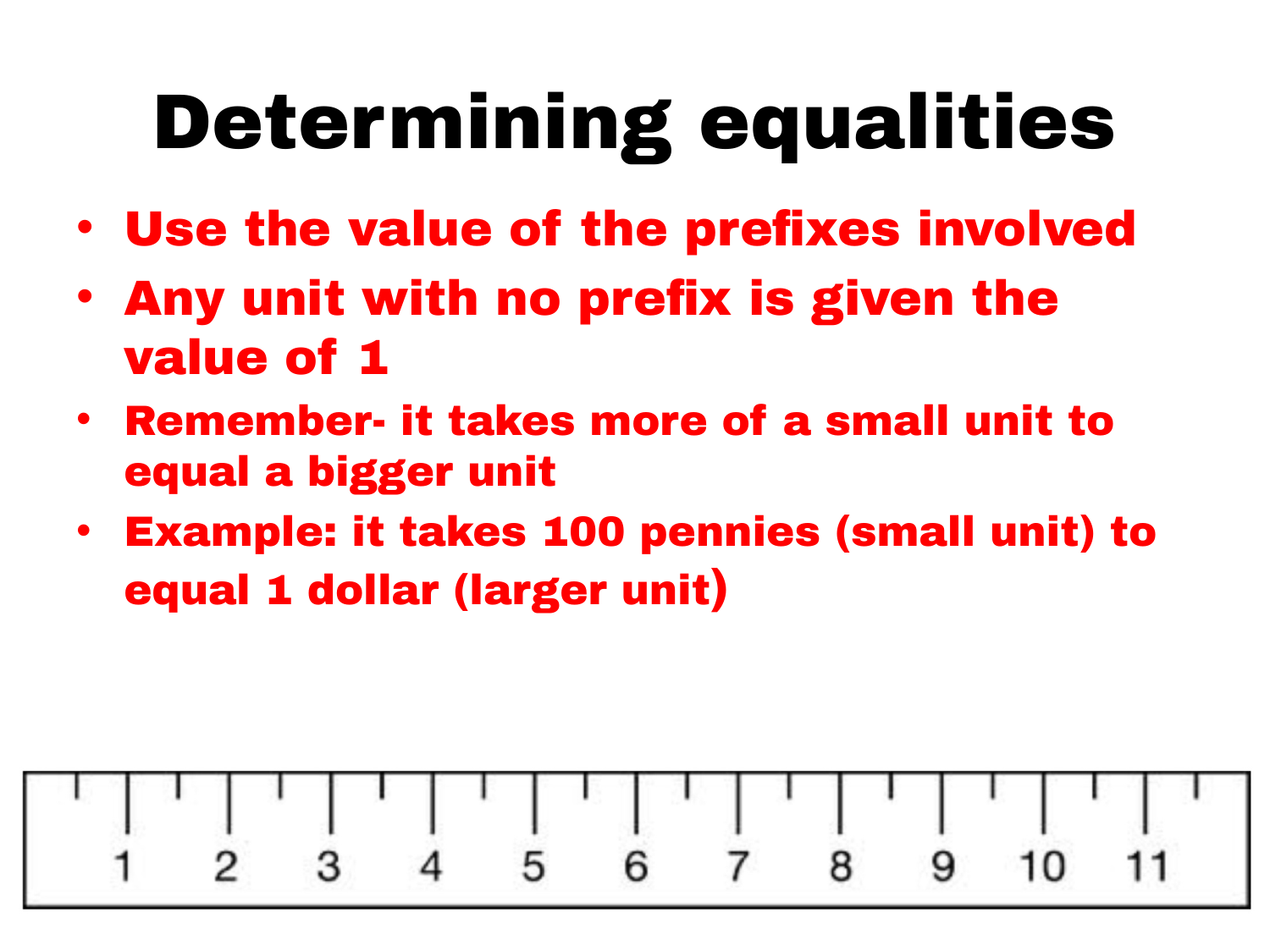

# Determining equalities
Use the value of the prefixes involved
Any unit with no prefix is given the value of 1
Remember- it takes more of a small unit to equal a bigger unit
Example: it takes 100 pennies (small unit) to equal 1 dollar (larger unit)